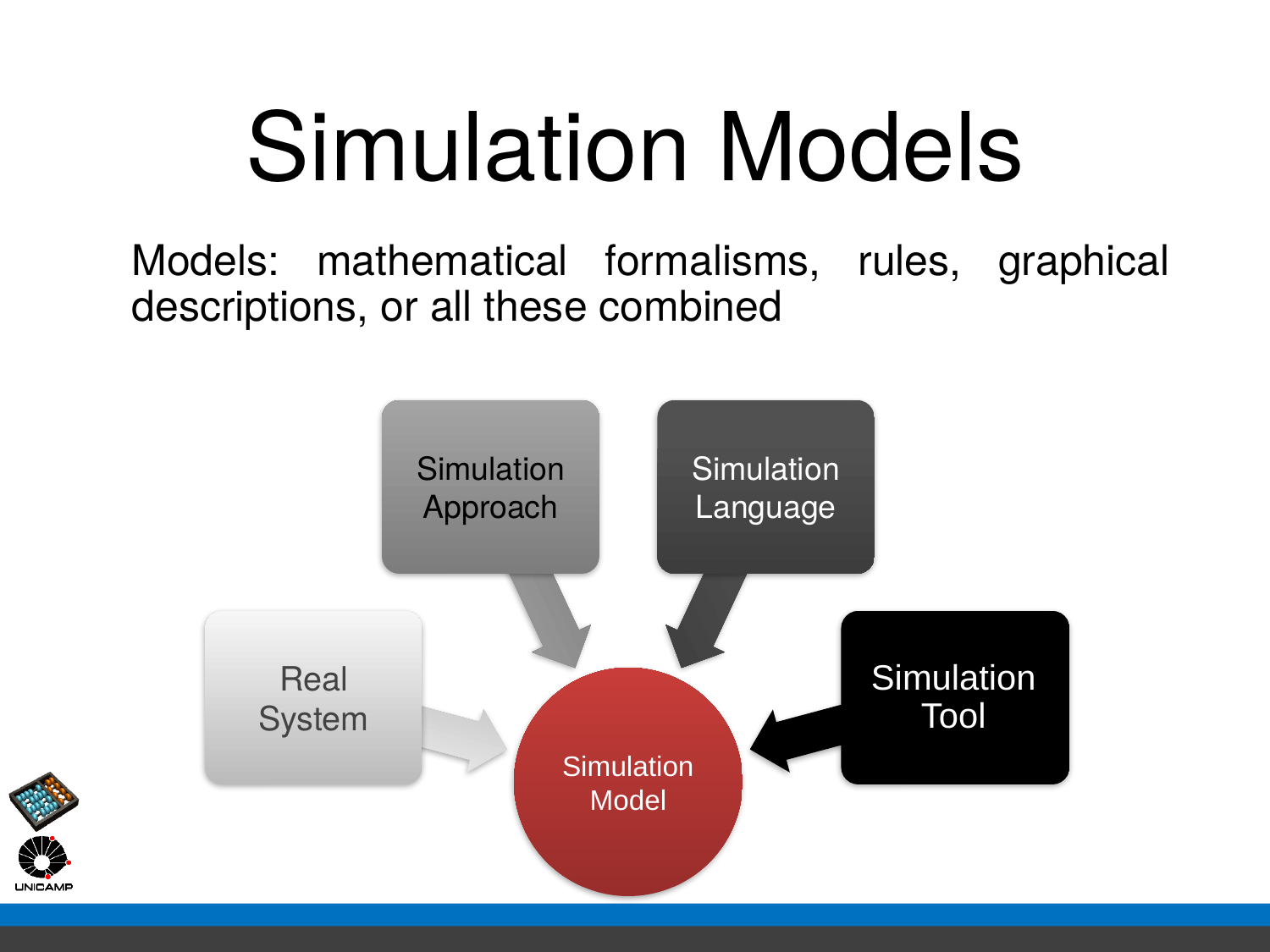

# Simulation Models
Models: mathematical formalisms, rules, graphical descriptions, or all these combined
Simulation Approach
Simulation Language

Real System
Simulation Model

Simulation Tool